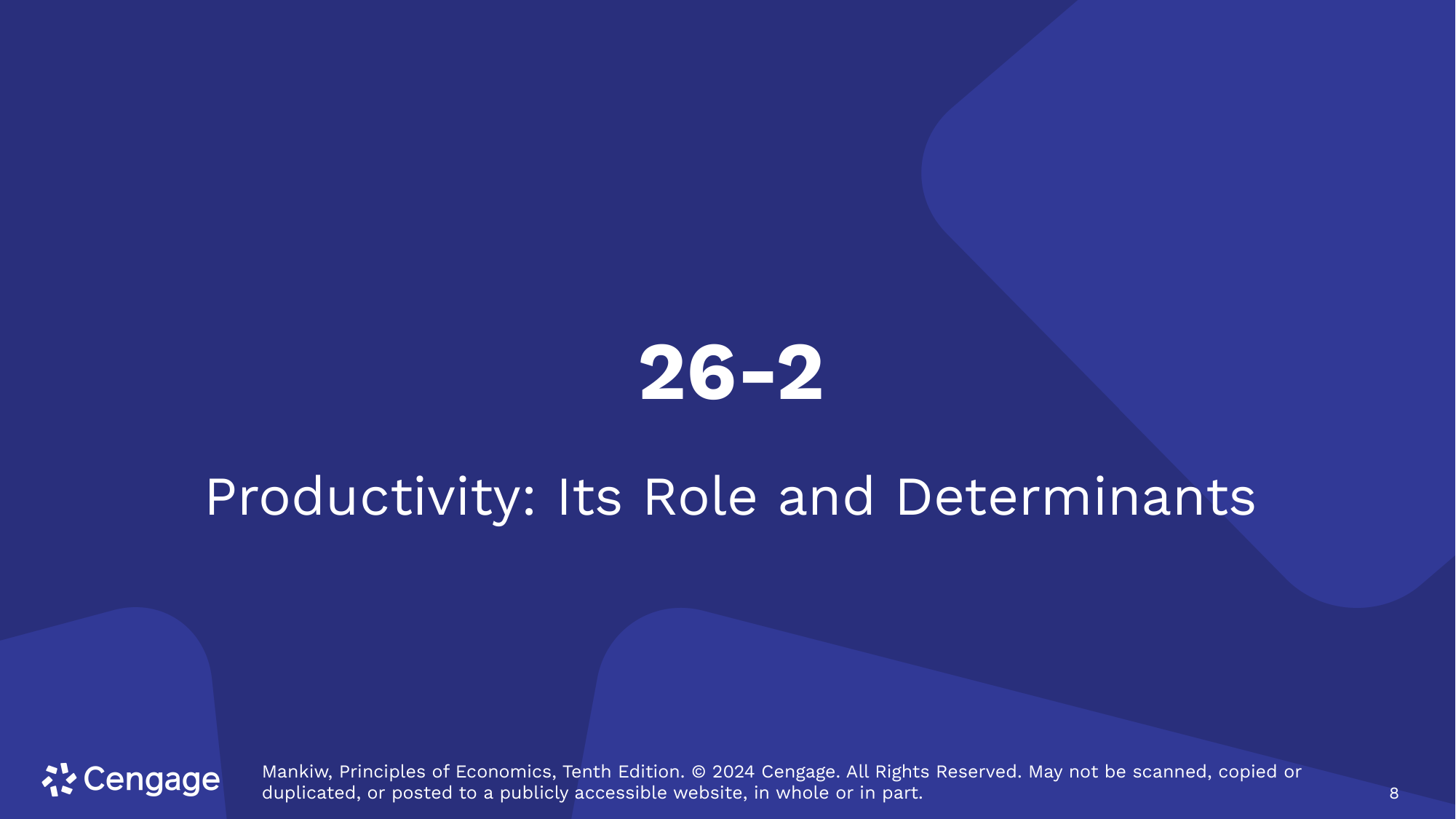

# 26-2
Productivity: Its Role and Determinants